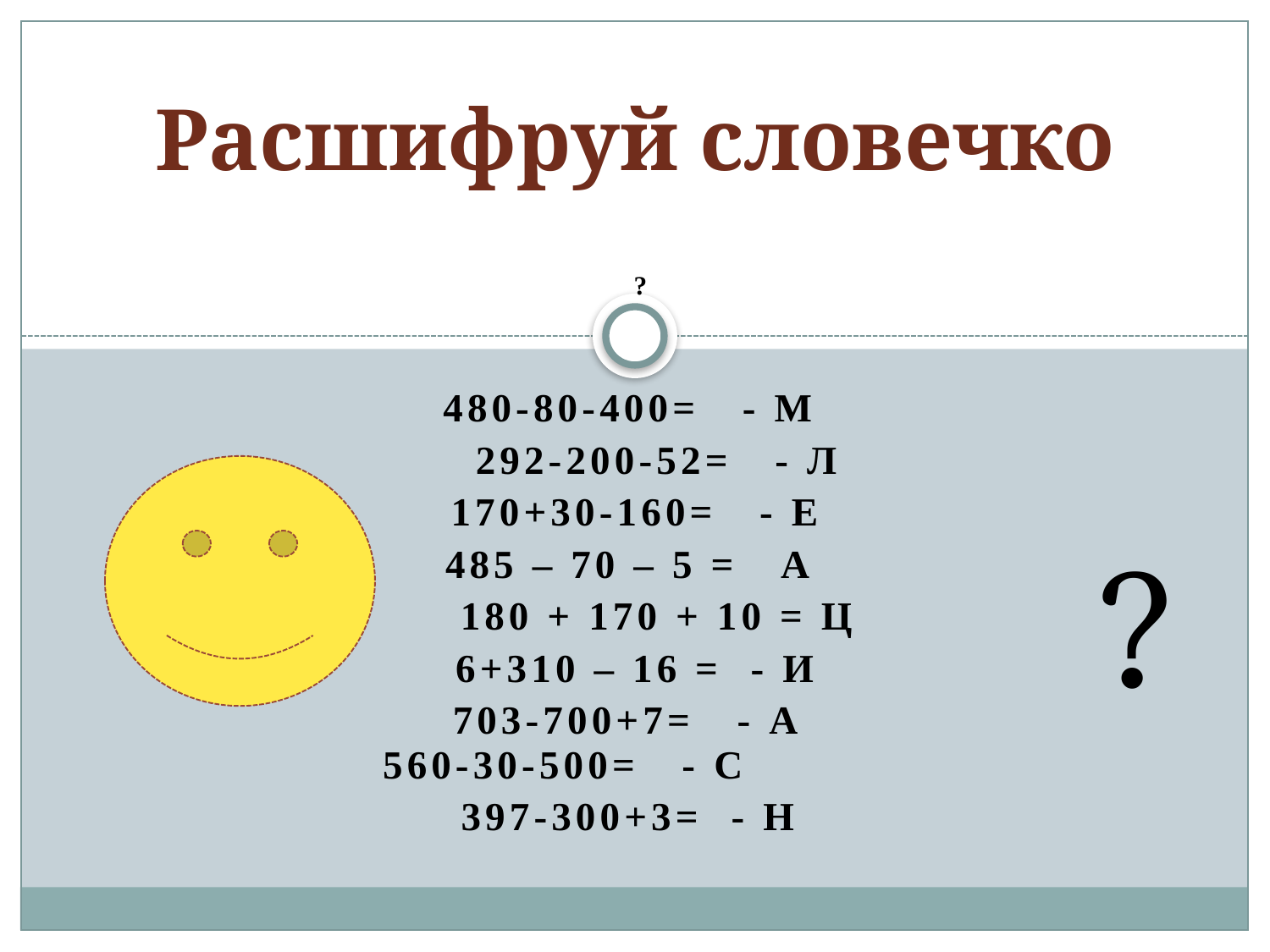

# Расшифруй словечко

 ?

480-80-400=   - м
              292-200-52=   - л
170+30-160=   - е
485 – 70 – 5 =   А
   180 + 170 + 10 = ц
6+310 – 16 =  - и
703-700+7=   - а
560-30-500=   - с
397-300+3=  - н

?